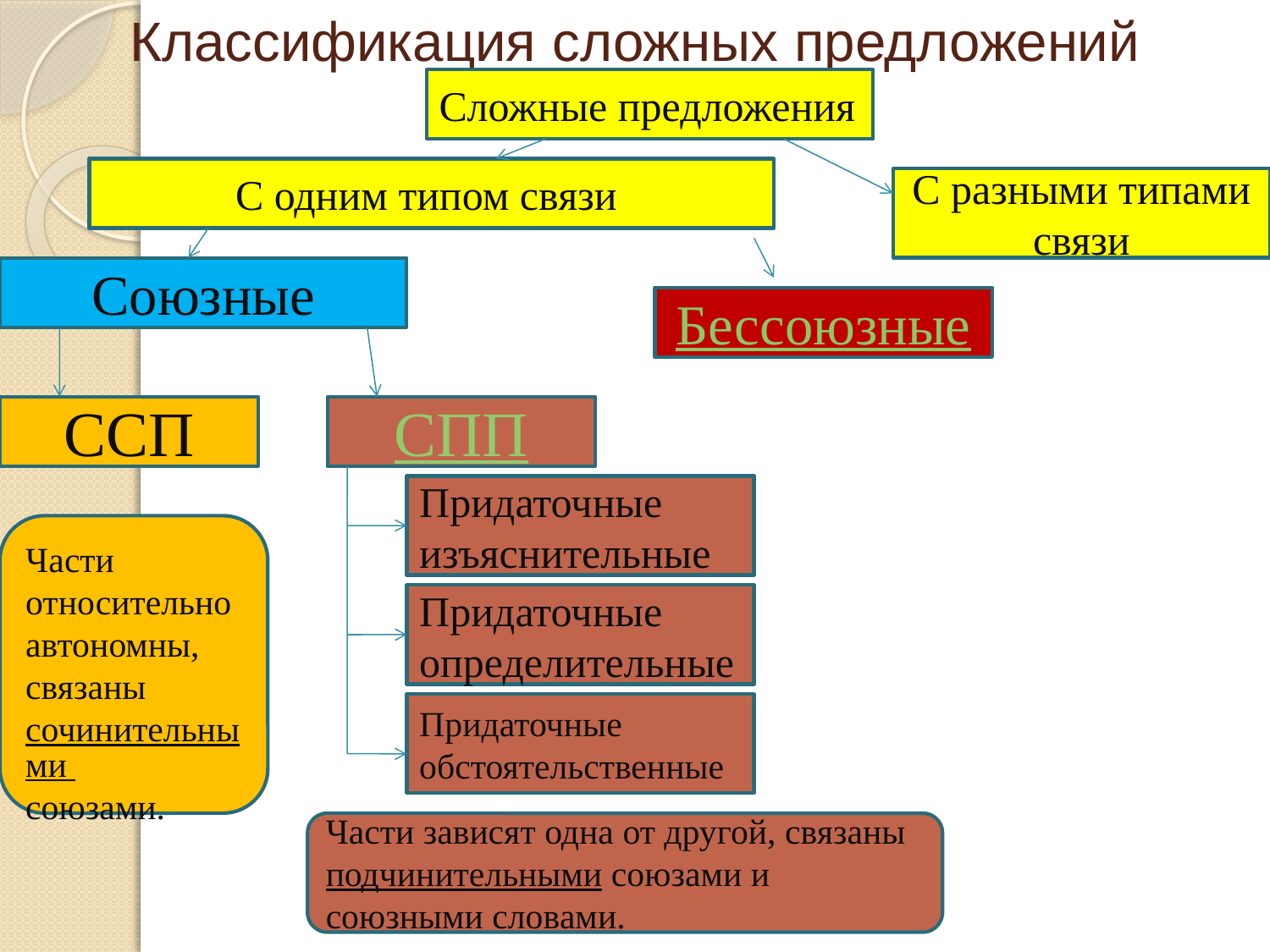

# Классификация сложных предложений
Сложные предложения
С одним типом связи
С разными типами связи
Союзные
Бессоюзные
ССП
СПП
Придаточные изъяснительные
Части относительно автономны, связаны сочинительными союзами.
Придаточные определительные
Придаточные обстоятельственные
Части зависят одна от другой, связаны подчинительными союзами и союзными словами.